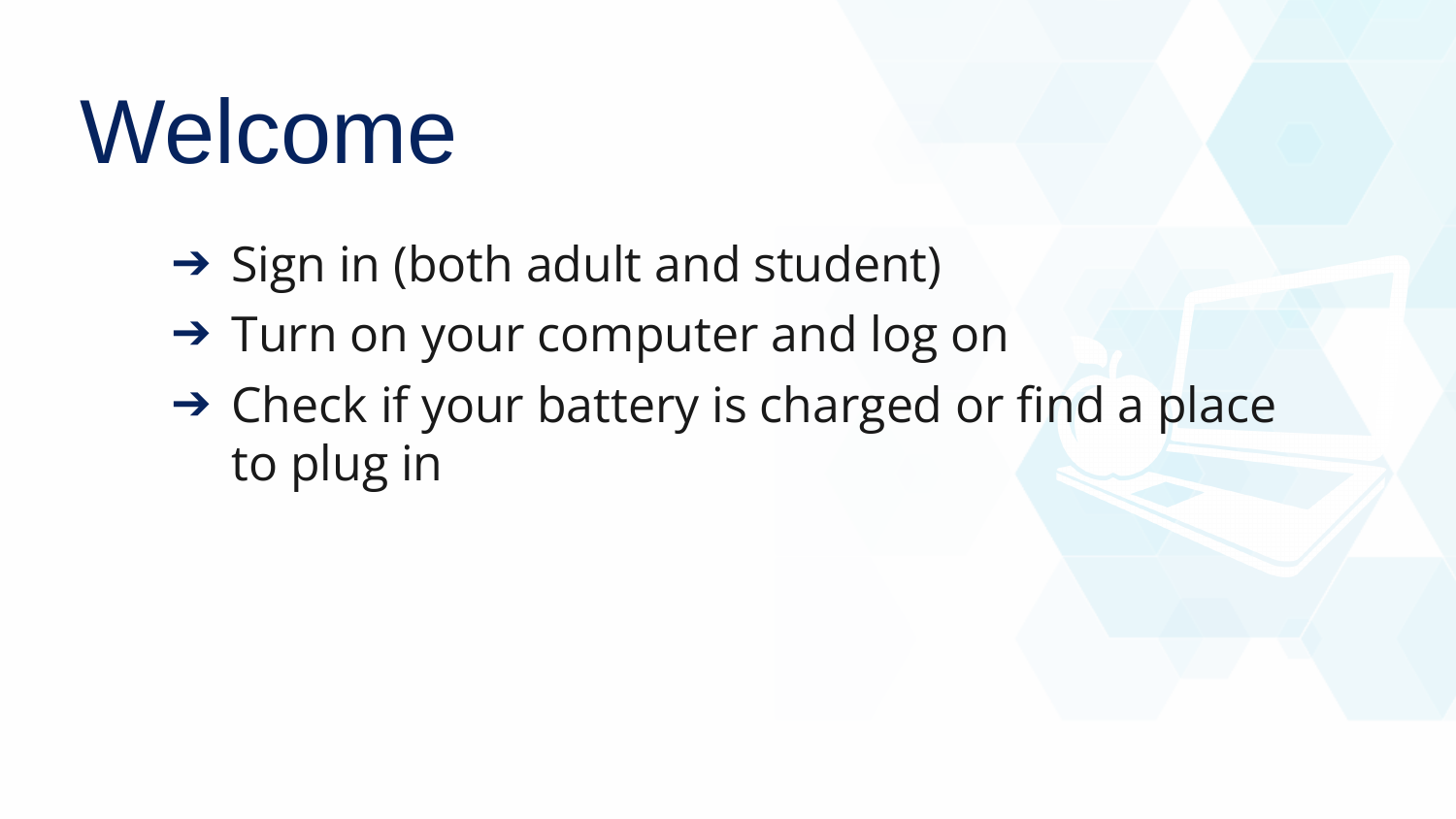

Welcome
NOTE:
If you are doing an abbreviated combined session, use these slides.

If you are doing two groups, these slides are for the adult section. Another slideshow is available for the student-only portion
Sign in (both adult and student)
Turn on your computer and log on
Check if your battery is charged or find a place to plug in